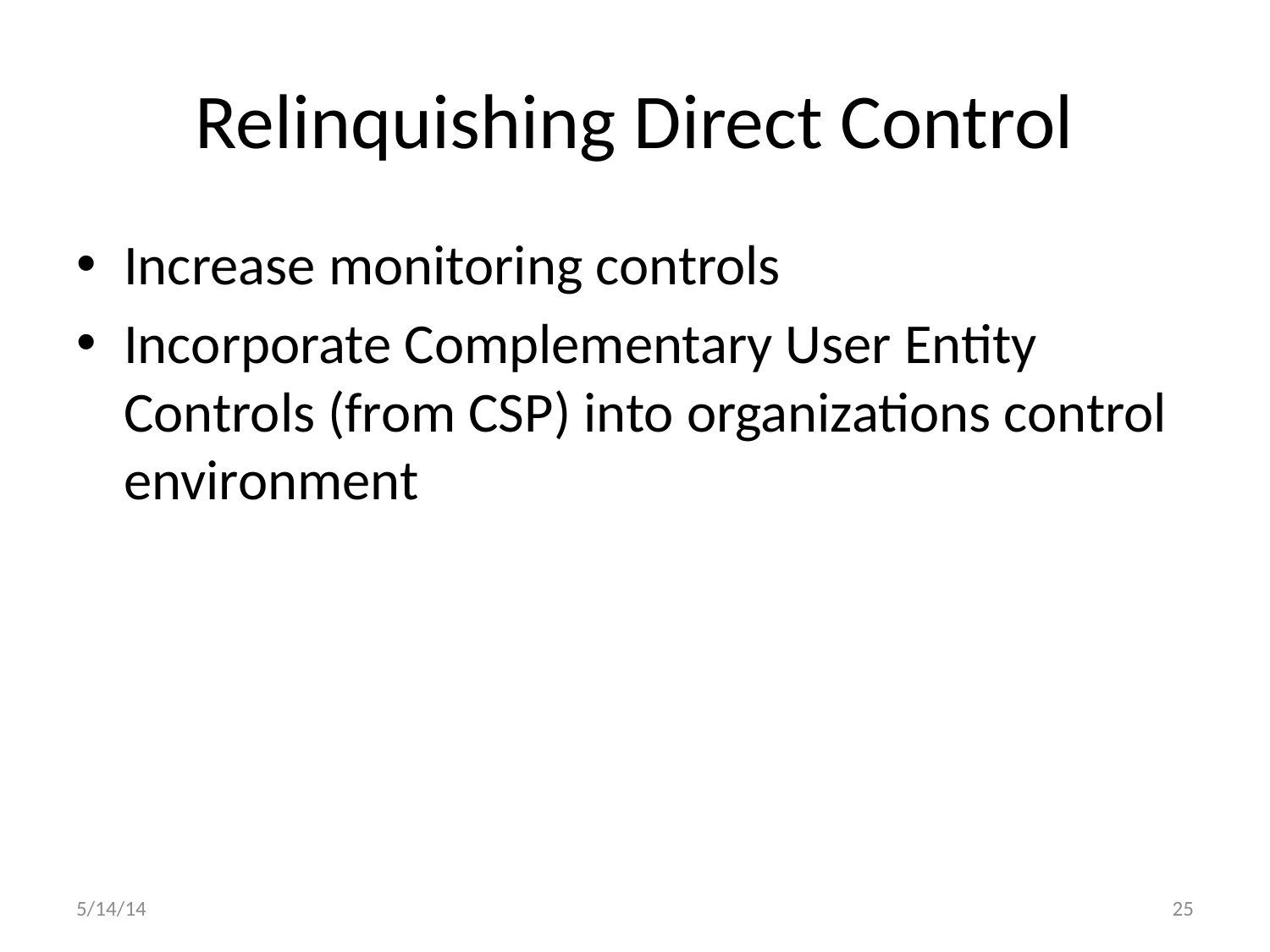

# Relinquishing Direct Control
Increase monitoring controls
Incorporate Complementary User Entity Controls (from CSP) into organizations control environment

5/14/14
25